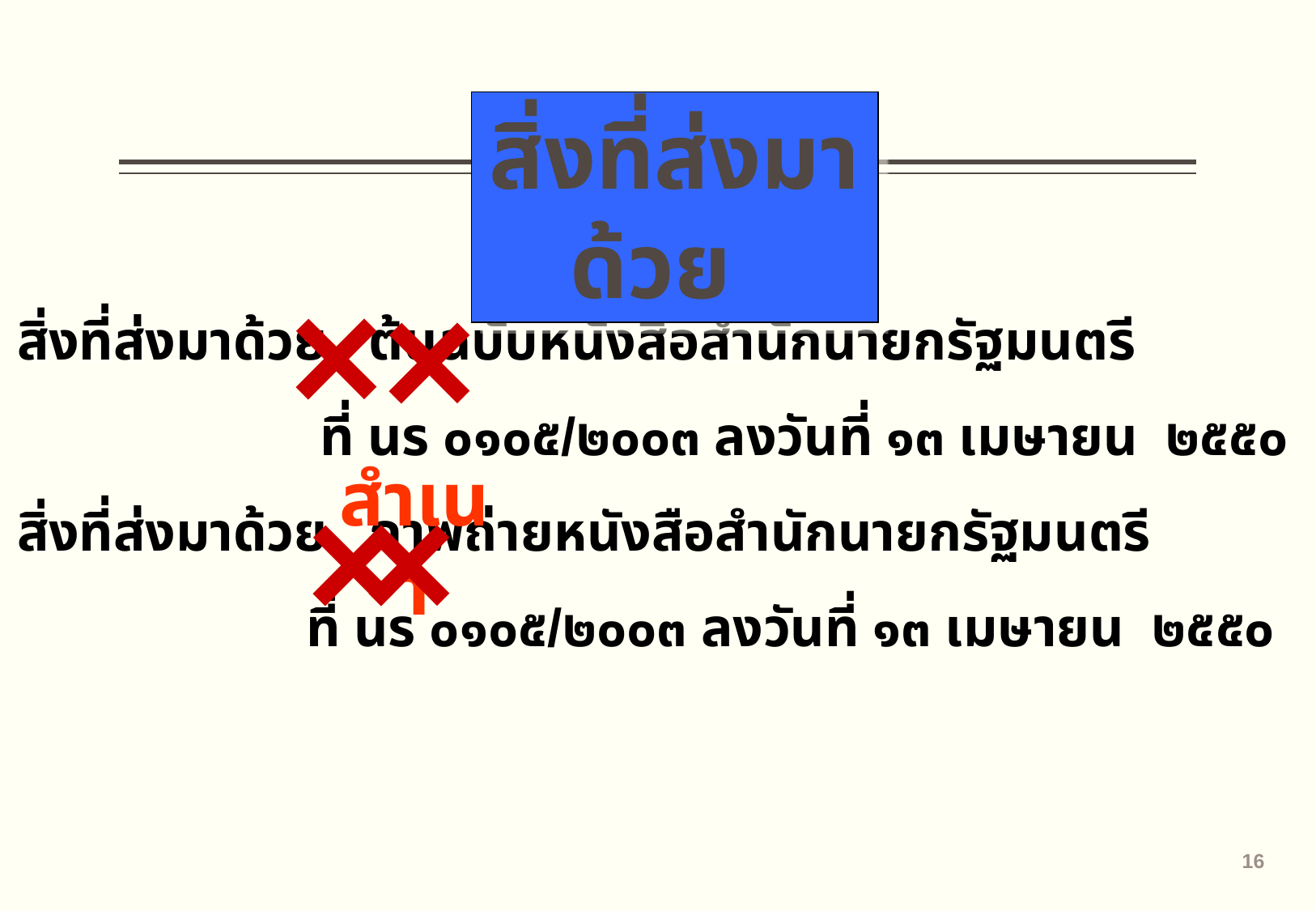

สิ่งที่ส่งมาด้วย   ต้นฉบับหนังสือสำนักนายกรัฐมนตรี
                      ที่ นร ๐๑๐๕/๒๐๐๓ ลงวันที่ ๑๓ เมษายน  ๒๕๕๐
สิ่งที่ส่งมาด้วย   ภาพถ่ายหนังสือสำนักนายกรัฐมนตรี
                     ที่ นร ๐๑๐๕/๒๐๐๓ ลงวันที่ ๑๓ เมษายน  ๒๕๕๐
สิ่งที่ส่งมาด้วย
×
×
สำเนา
×
×
16